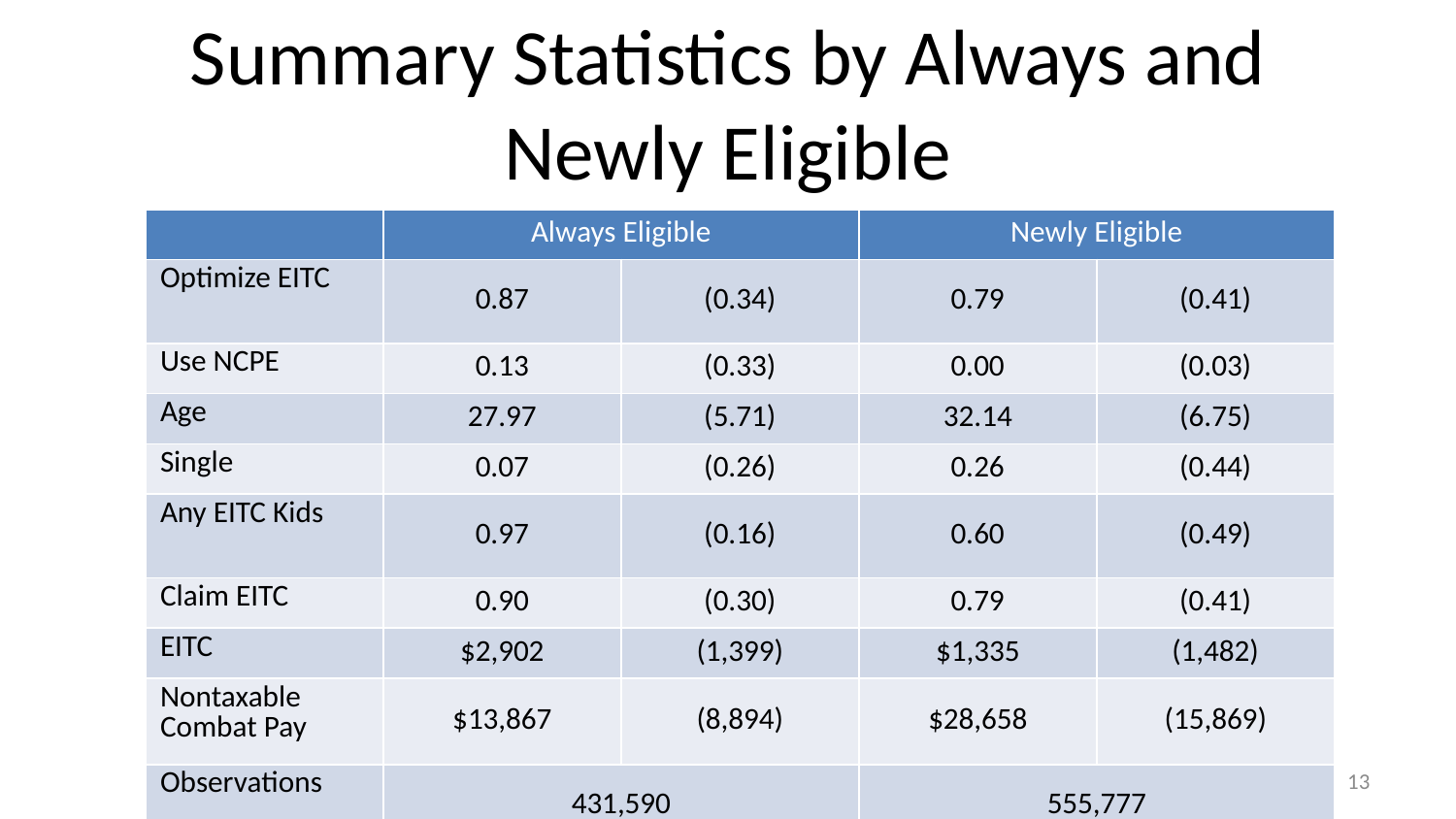

# Summary Statistics by Always and Newly Eligible
|  | Always Eligible |  | Newly Eligible |  |
| --- | --- | --- | --- | --- |
| Optimize EITC | 0.87 | (0.34) | 0.79 | (0.41) |
| Use NCPE | 0.13 | (0.33) | 0.00 | (0.03) |
| Age | 27.97 | (5.71) | 32.14 | (6.75) |
| Single | 0.07 | (0.26) | 0.26 | (0.44) |
| Any EITC Kids | 0.97 | (0.16) | 0.60 | (0.49) |
| Claim EITC | 0.90 | (0.30) | 0.79 | (0.41) |
| EITC | $2,902 | (1,399) | $1,335 | (1,482) |
| Nontaxable Combat Pay | $13,867 | (8,894) | $28,658 | (15,869) |
| Observations | 431,590 |  | 555,777 |  |

13